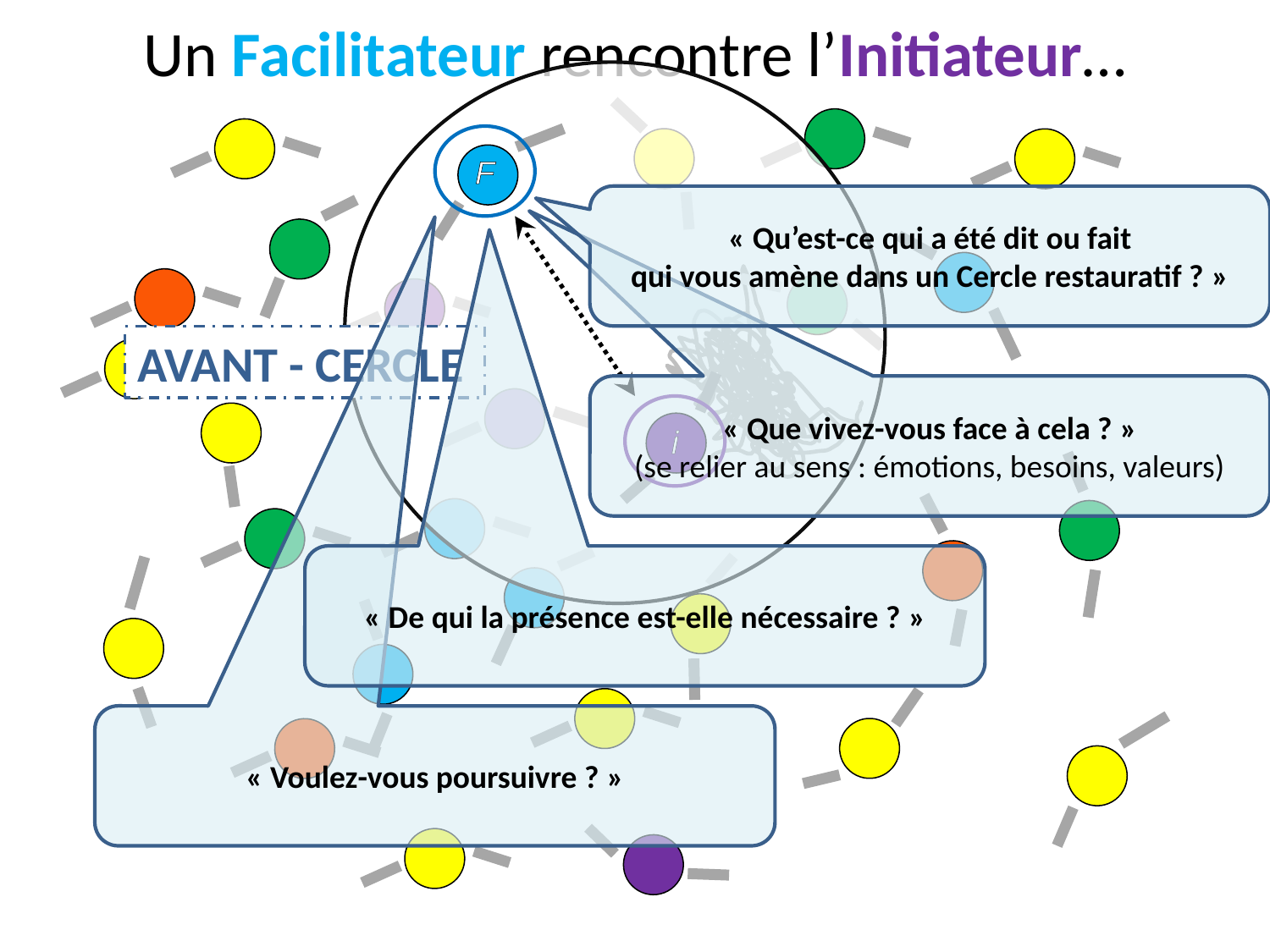

# Un Facilitateur rencontre l’Initiateur…

F

« Qu’est-ce qui a été dit ou fait
qui vous amène dans un Cercle restauratif ? »

AVANT - CERCLE

« Que vivez-vous face à cela ? »
(se relier au sens : émotions, besoins, valeurs)
i

« De qui la présence est-elle nécessaire ? »

« Voulez-vous poursuivre ? »